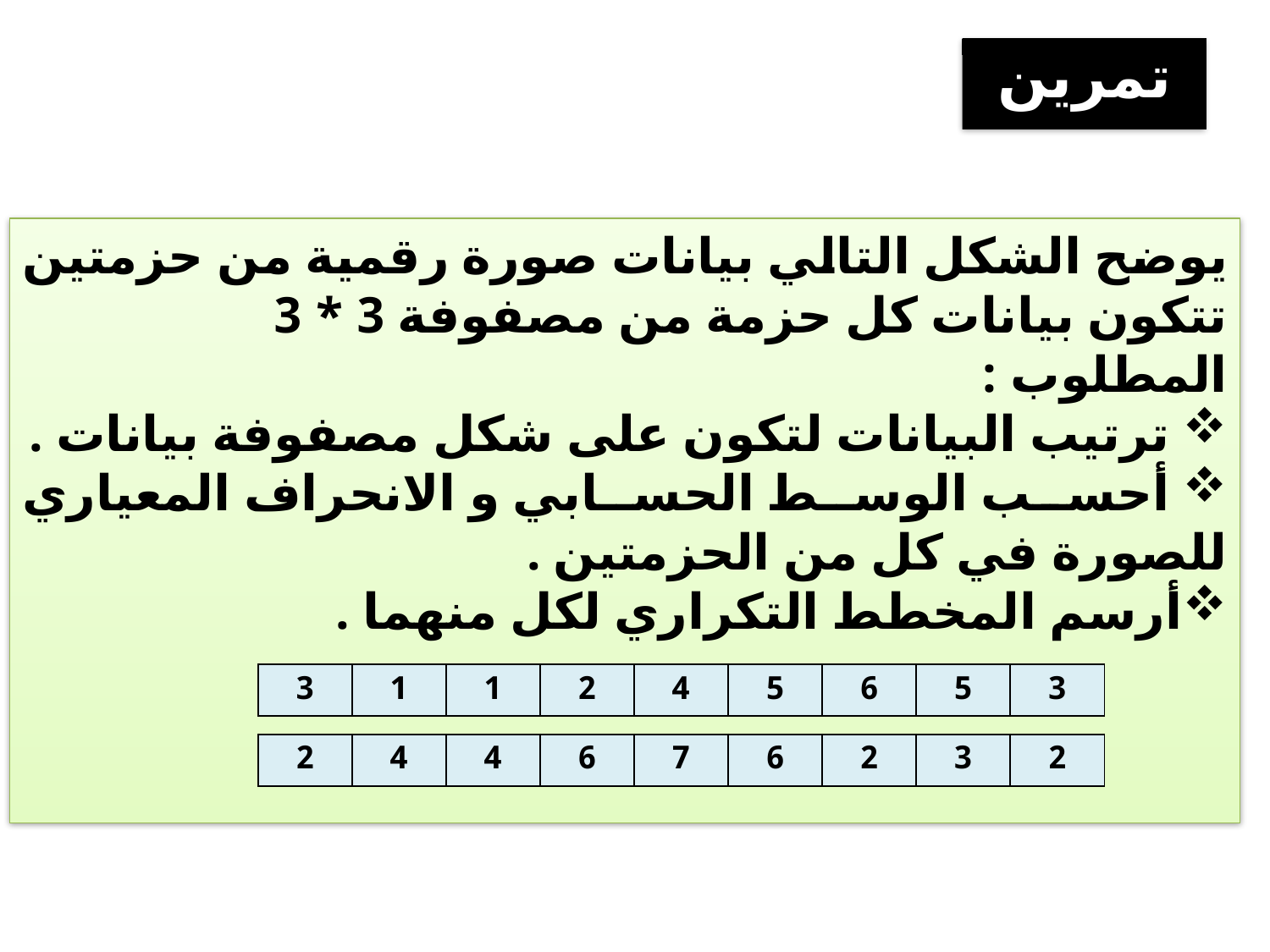

# تمرين
	يوضح الشكل التالي بيانات صورة رقمية من حزمتين تتكون بيانات كل حزمة من مصفوفة 3 * 3
المطلوب :
 ترتيب البيانات لتكون على شكل مصفوفة بيانات .
 أحسب الوسط الحسابي و الانحراف المعياري للصورة في كل من الحزمتين .
أرسم المخطط التكراري لكل منهما .

| 3 | 1 | 1 | 2 | 4 | 5 | 6 | 5 | 3 |
| --- | --- | --- | --- | --- | --- | --- | --- | --- |
| 2 | 4 | 4 | 6 | 7 | 6 | 2 | 3 | 2 |
| --- | --- | --- | --- | --- | --- | --- | --- | --- |